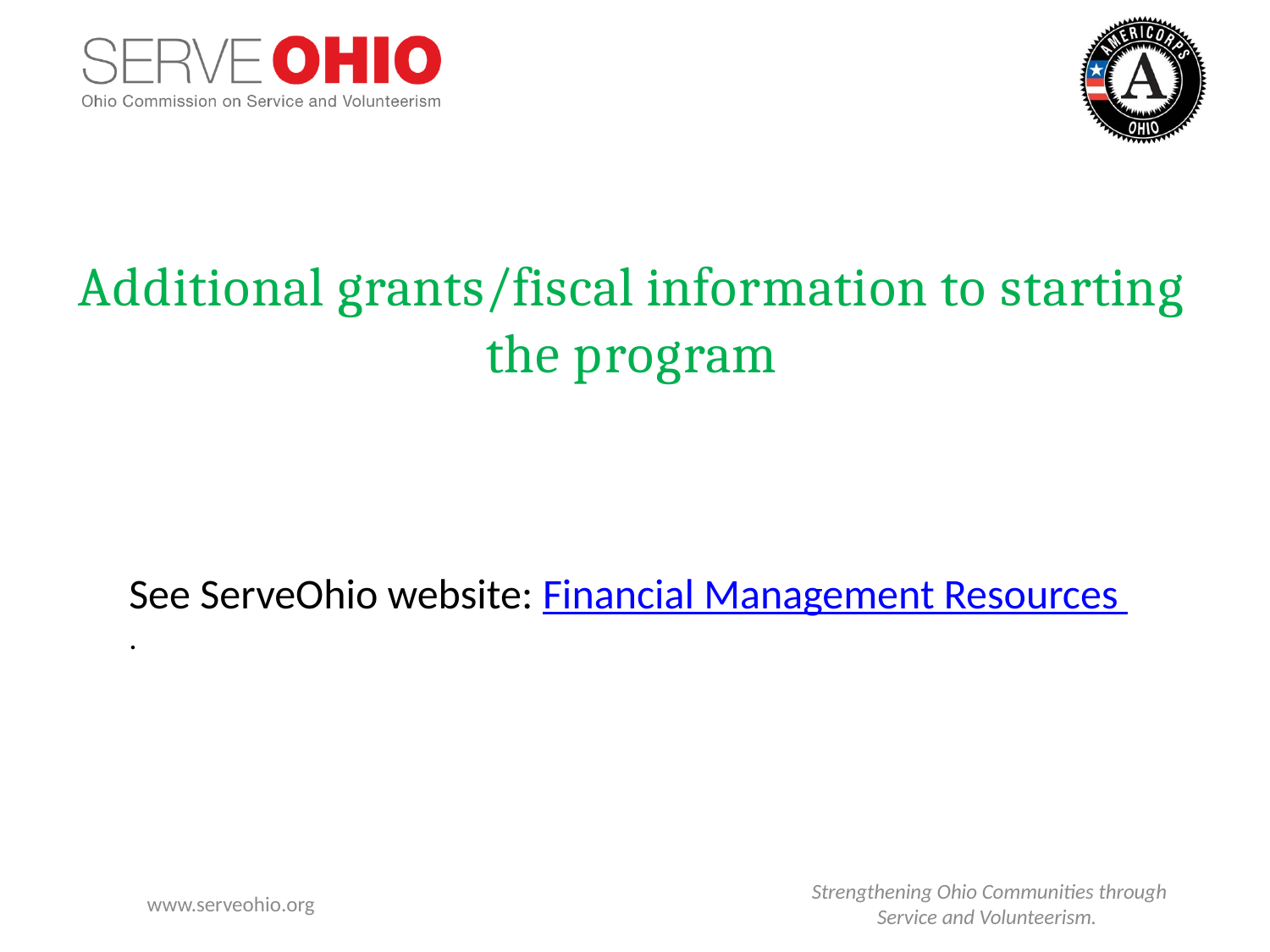

Additional grants/fiscal information to starting the program
See ServeOhio website: Financial Management Resources
.
www.serveohio.org
Strengthening Ohio Communities through Service and Volunteerism.